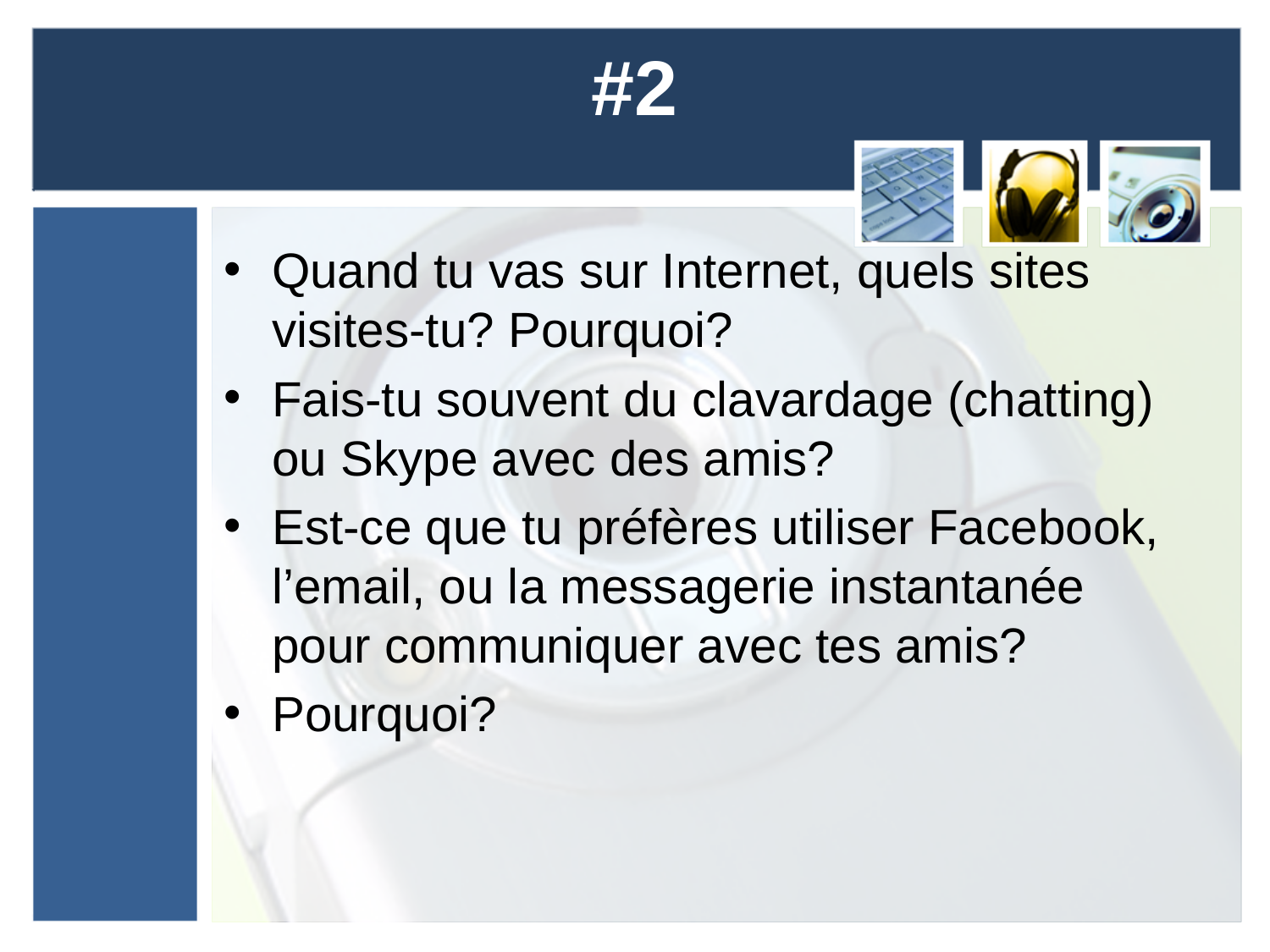

# #2
Quand tu vas sur Internet, quels sites visites-tu? Pourquoi?
Fais-tu souvent du clavardage (chatting) ou Skype avec des amis?
Est-ce que tu préfères utiliser Facebook, l’email, ou la messagerie instantanée pour communiquer avec tes amis?
Pourquoi?